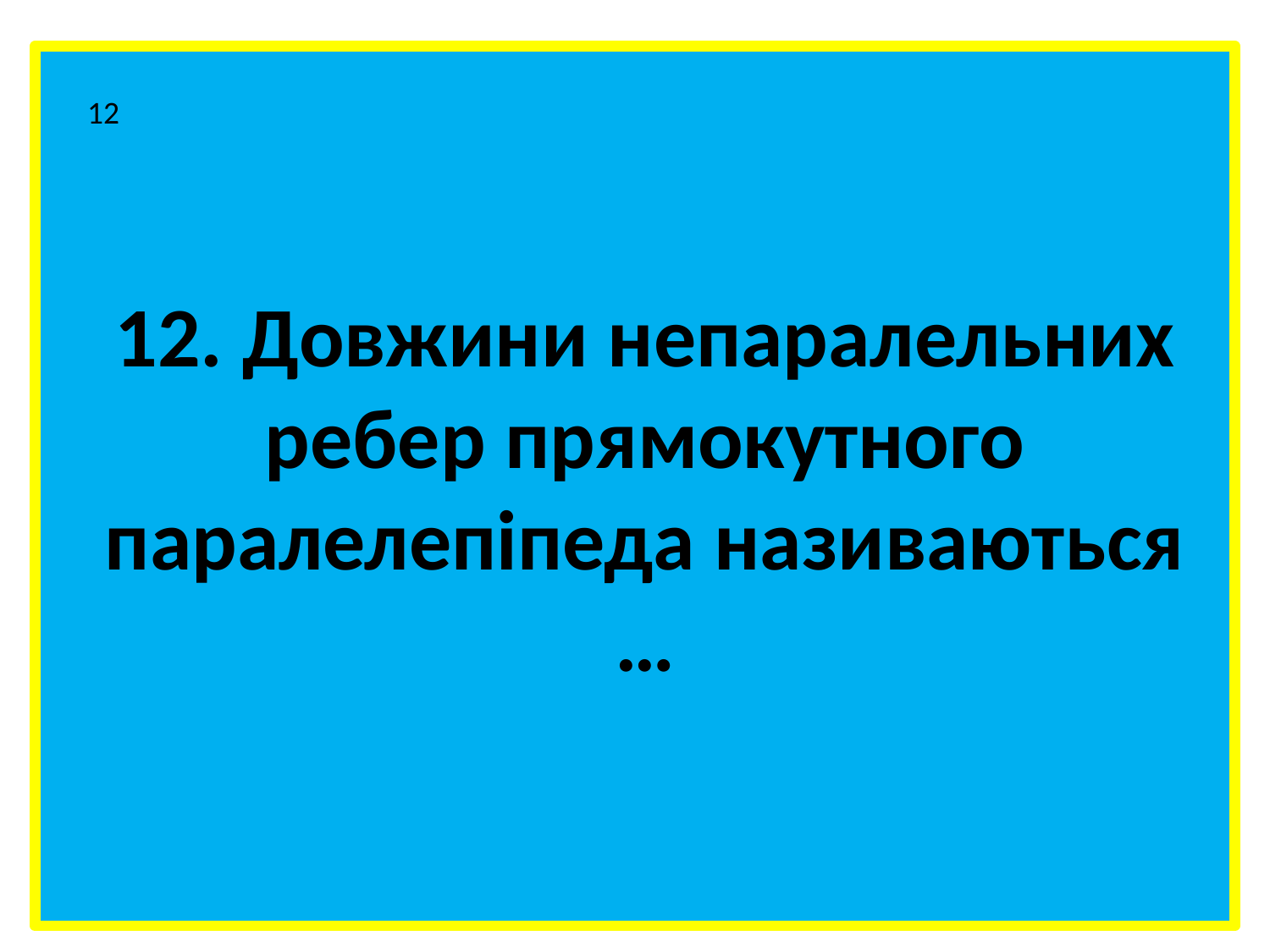

12
12. Довжини непаралельних ребер прямокутного паралелепіпеда називаються …